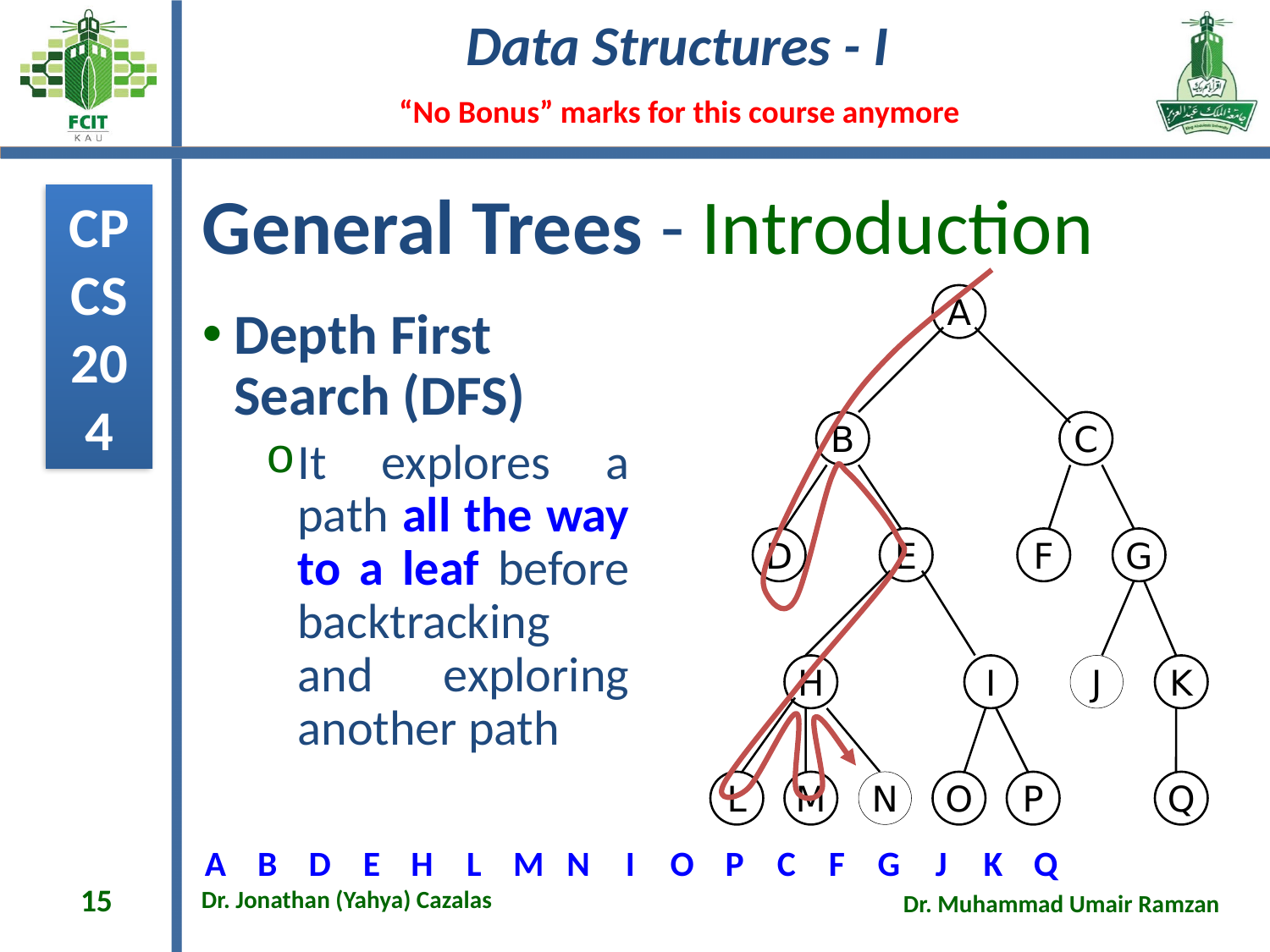

# General Trees - Introduction

A

B
C

D
E
F
G

H
I
J
K

L
M
N
O
P
Q
Depth First Search (DFS)
It explores a path all the way to a leaf before backtracking and exploring another path
I
O
P
C
F
G
J
K
Q
A
B
D
E
H
L
M
N
15